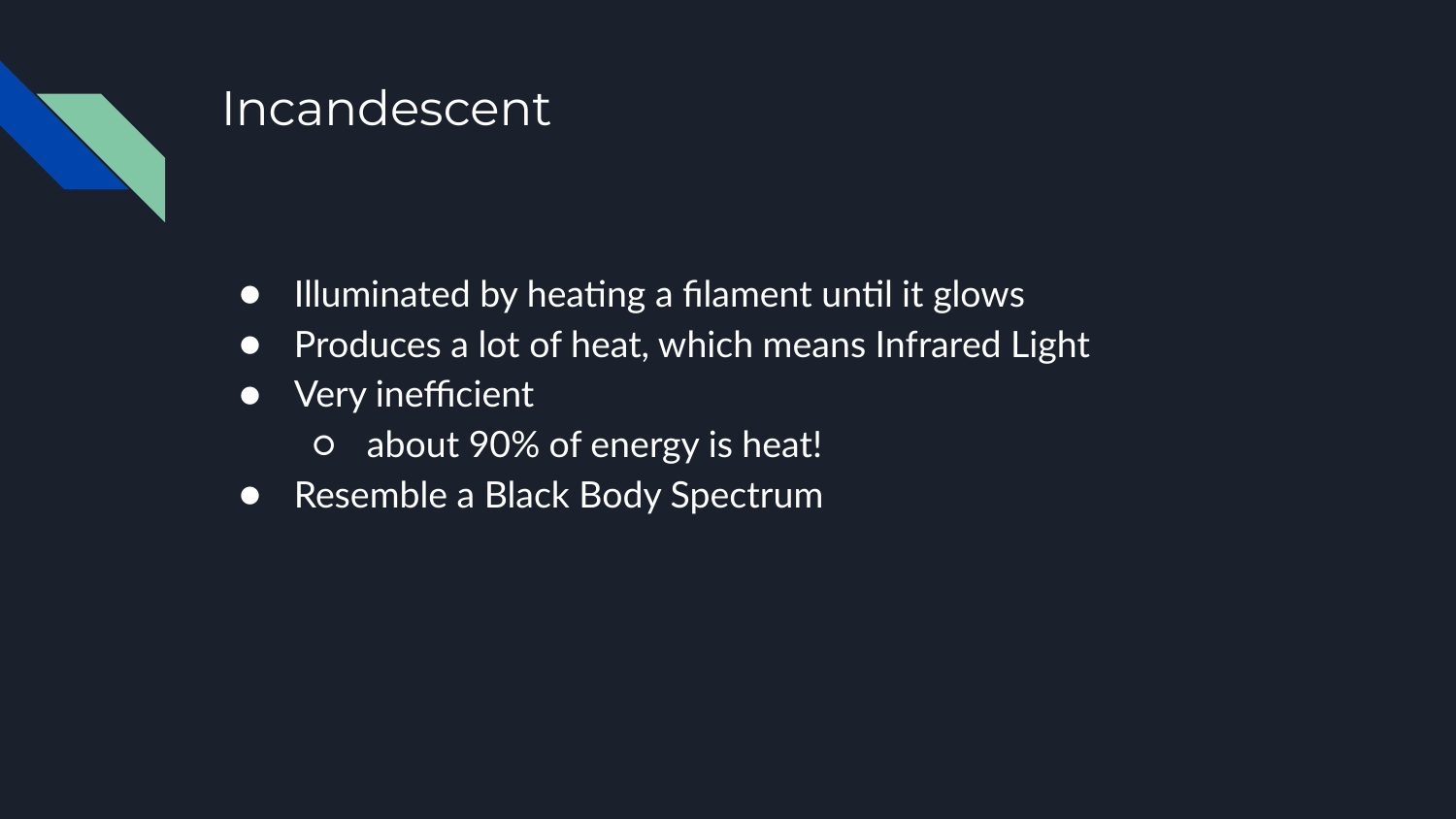

# Incandescent
Illuminated by heating a filament until it glows
Produces a lot of heat, which means Infrared Light
Very inefficient
about 90% of energy is heat!
Resemble a Black Body Spectrum